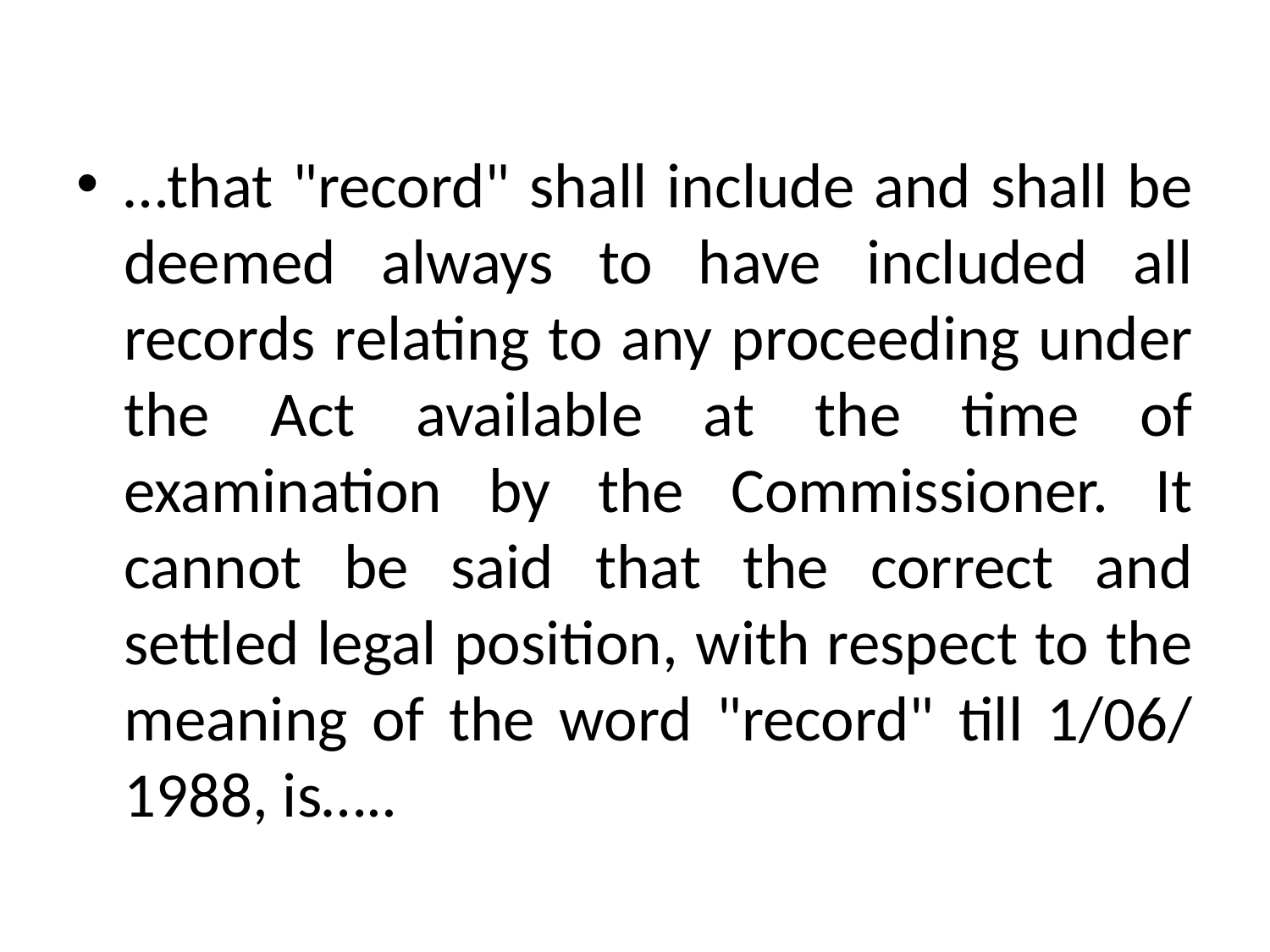

#
…that "record" shall include and shall be deemed always to have included all records relating to any proceeding under the Act available at the time of examination by the Commissioner. It cannot be said that the correct and settled legal position, with respect to the meaning of the word "record" till 1/06/ 1988, is…..